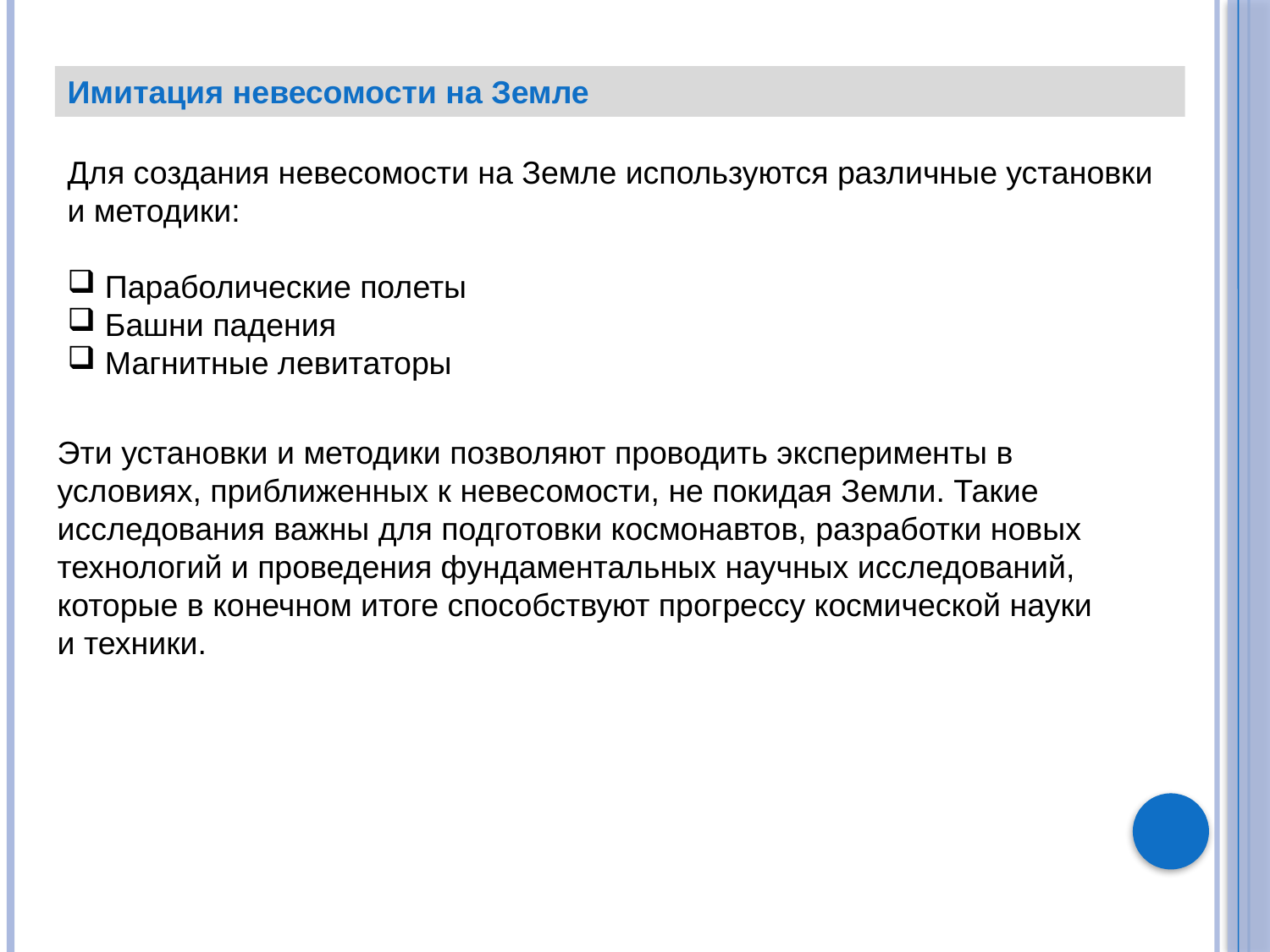

Имитация невесомости на Земле
Для создания невесомости на Земле используются различные установки  и методики:

 Параболические полеты
 Башни падения
 Магнитные левитаторы
Эти установки и методики позволяют проводить эксперименты в условиях, приближенных к невесомости, не покидая Земли. Такие исследования важны для подготовки космонавтов, разработки новых технологий и проведения фундаментальных научных исследований, которые в конечном итоге способствуют прогрессу космической науки и техники.